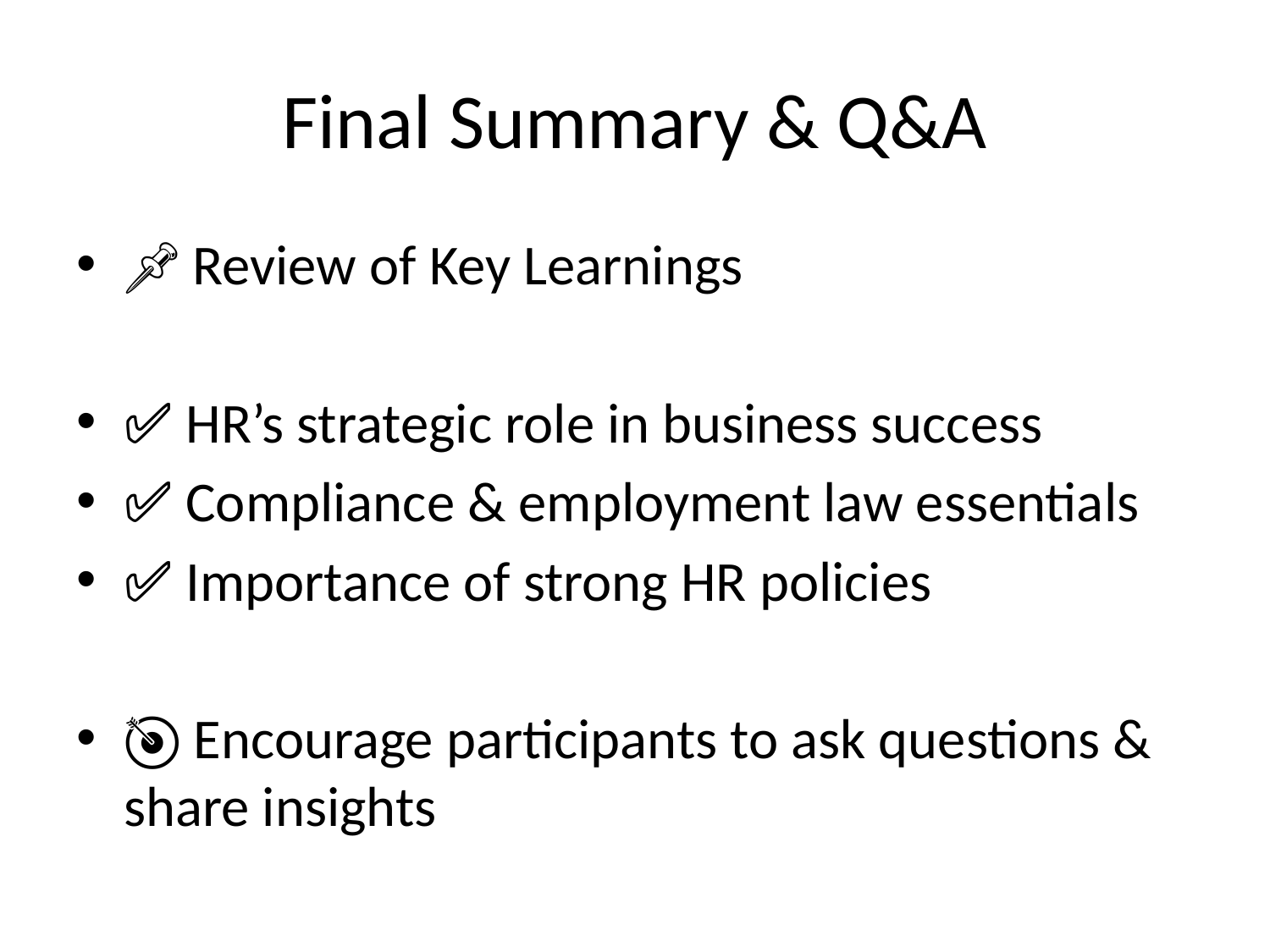

# Final Summary & Q&A
📌 Review of Key Learnings

✅ HR’s strategic role in business success
✅ Compliance & employment law essentials
✅ Importance of strong HR policies

🎯 Encourage participants to ask questions & share insights